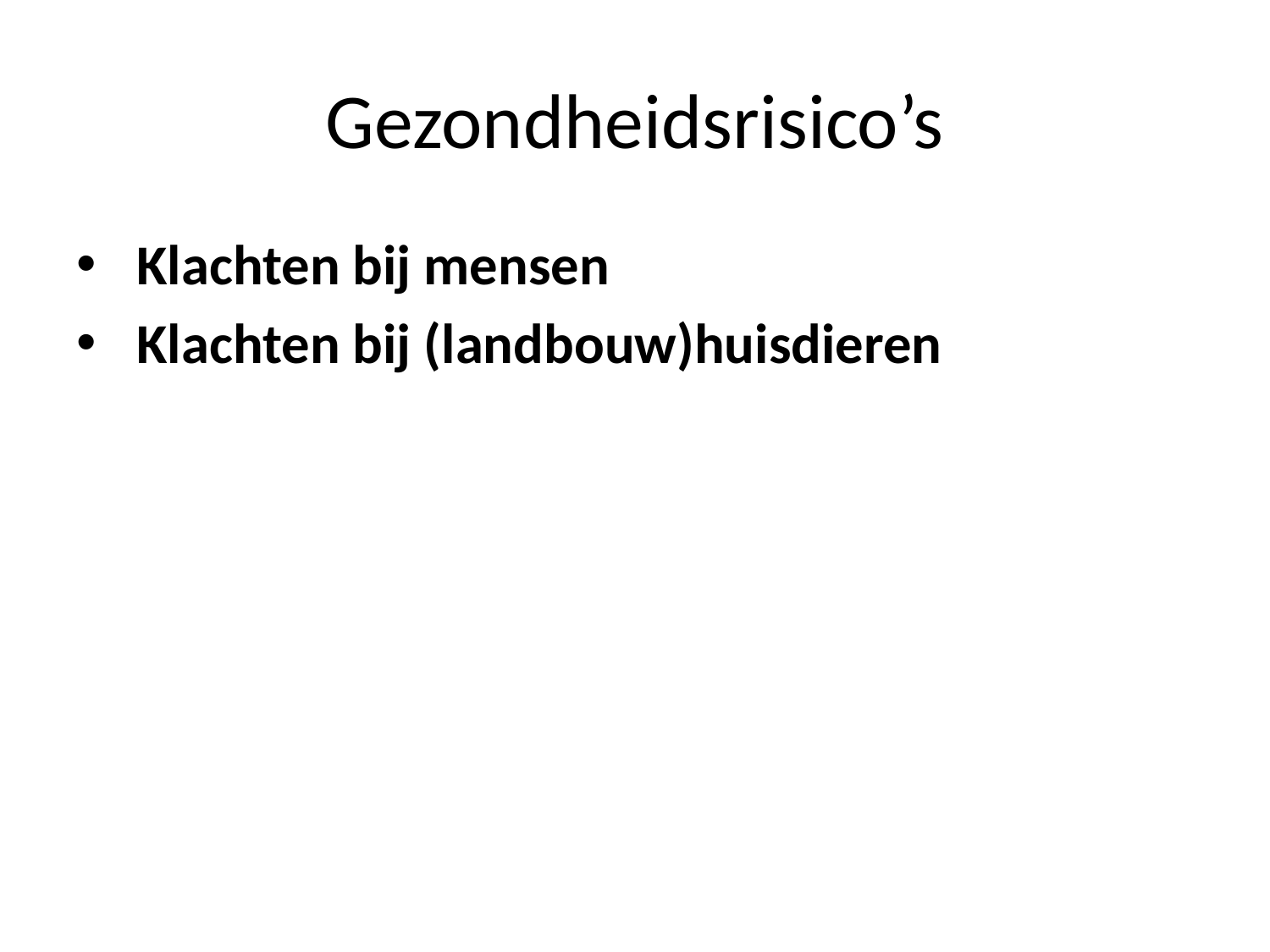

# Gezondheidsrisico’s
 Klachten bij mensen
 Klachten bij (landbouw)huisdieren